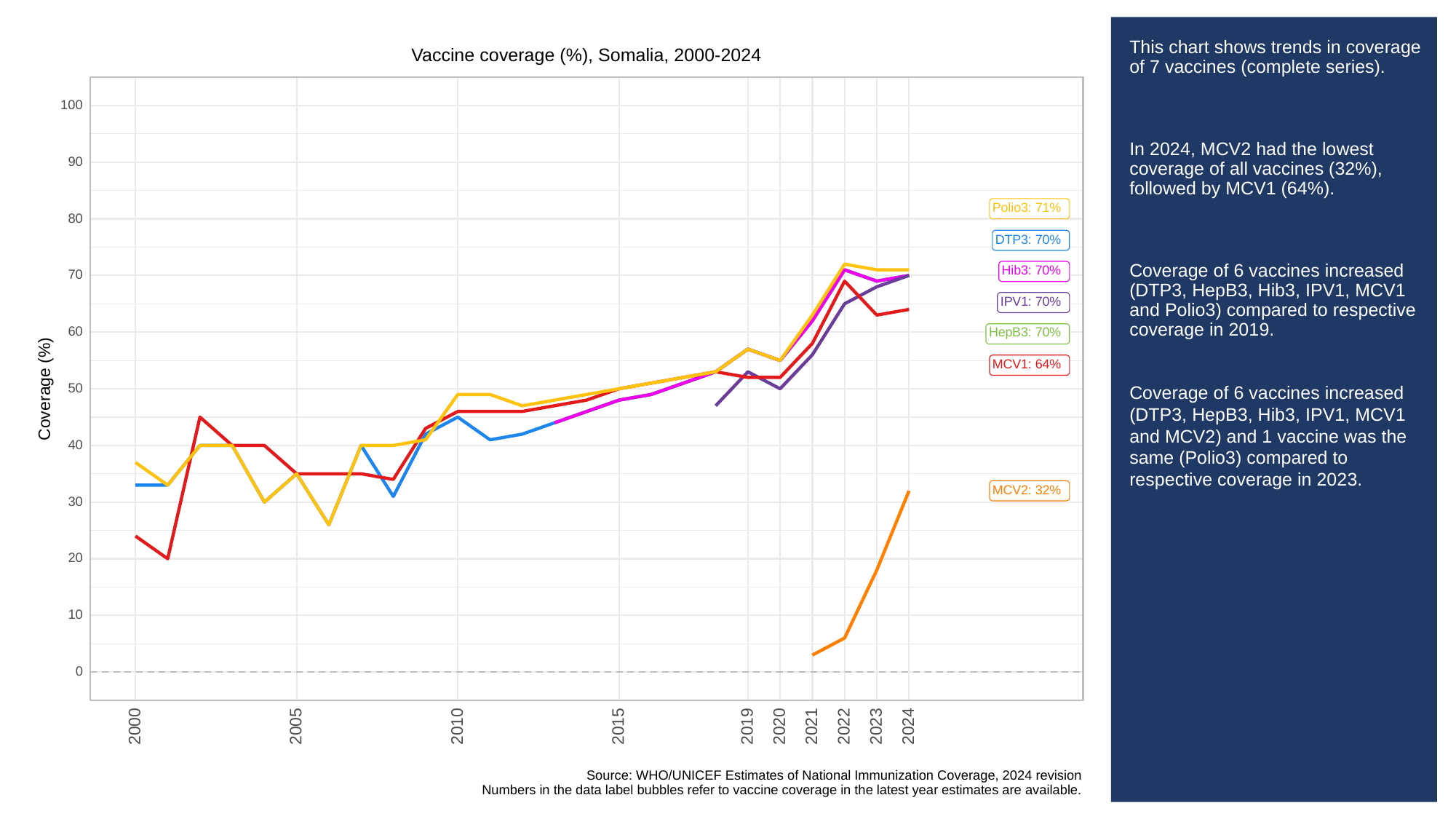

# This chart shows trends in coverage of 7 vaccines (complete series).

In 2024, MCV2 had the lowest coverage of all vaccines (32%), followed by MCV1 (64%).

Coverage of 6 vaccines increased (DTP3, HepB3, Hib3, IPV1, MCV1 and Polio3) compared to respective coverage in 2019.

Coverage of 6 vaccines increased (DTP3, HepB3, Hib3, IPV1, MCV1 and MCV2) and 1 vaccine was the same (Polio3) compared to respective coverage in 2023.

Vaccine coverage (%), Somalia, 2000-2024

100

90

Polio3: 71%

80

DTP3: 70%

Hib3: 70%

70

IPV1: 70%

HepB3: 70%
60

MCV1: 64%

Coverage (%)
50

40

MCV2: 32%

30

20

10

0

2023
2000
2005
2010
2015
2019
2020
2021
2022
2024
Source: WHO/UNICEF Estimates of National Immunization Coverage, 2024 revision
Numbers in the data label bubbles refer to vaccine coverage in the latest year estimates are available.